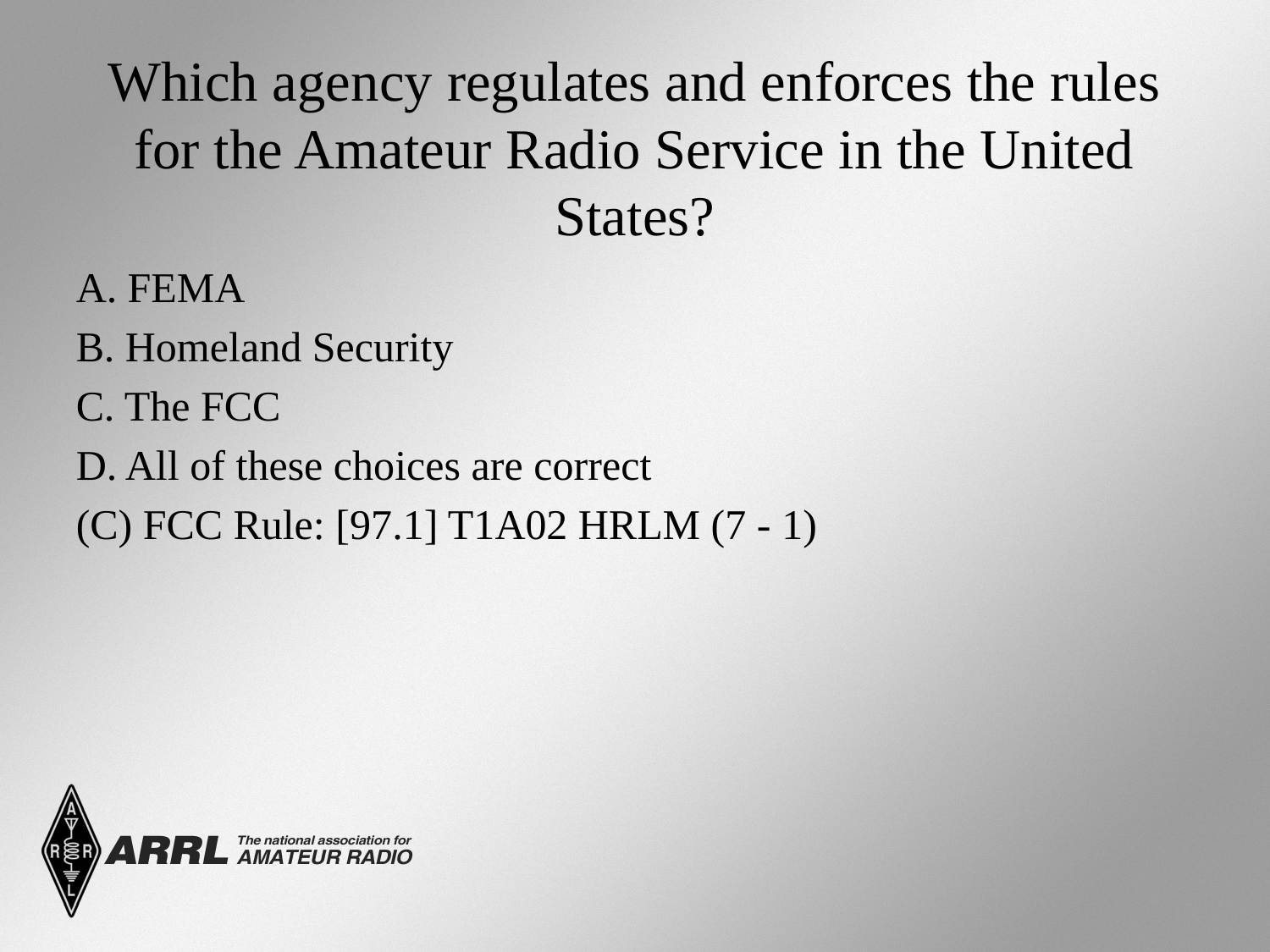

# Which agency regulates and enforces the rules for the Amateur Radio Service in the United States?
A. FEMA
B. Homeland Security
C. The FCC
D. All of these choices are correct
(C) FCC Rule: [97.1] T1A02 HRLM (7 - 1)